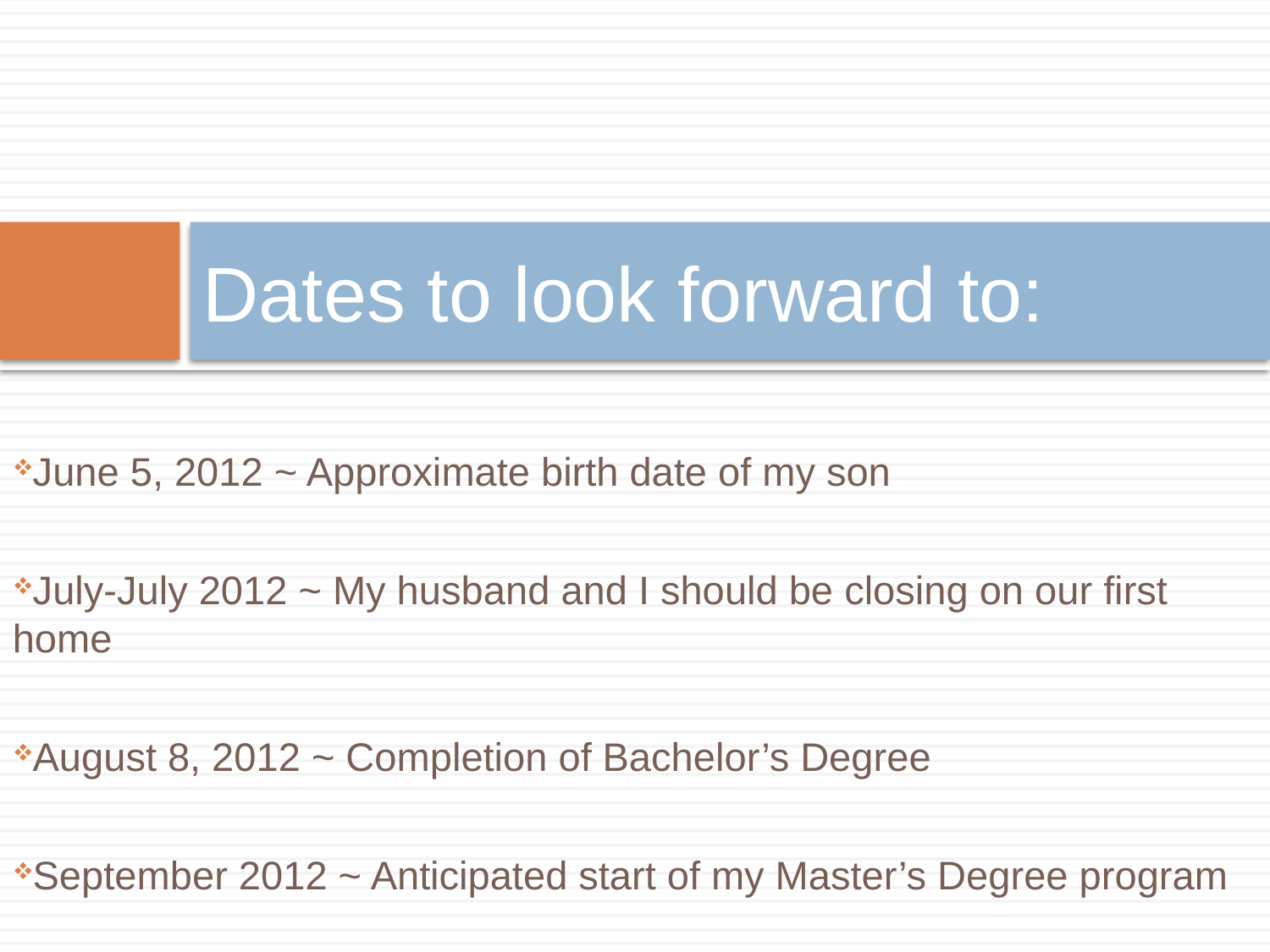

# Dates to look forward to:

June 5, 2012 ~ Approximate birth date of my son

July-July 2012 ~ My husband and I should be closing on our first home

August 8, 2012 ~ Completion of Bachelor’s Degree

September 2012 ~ Anticipated start of my Master’s Degree program